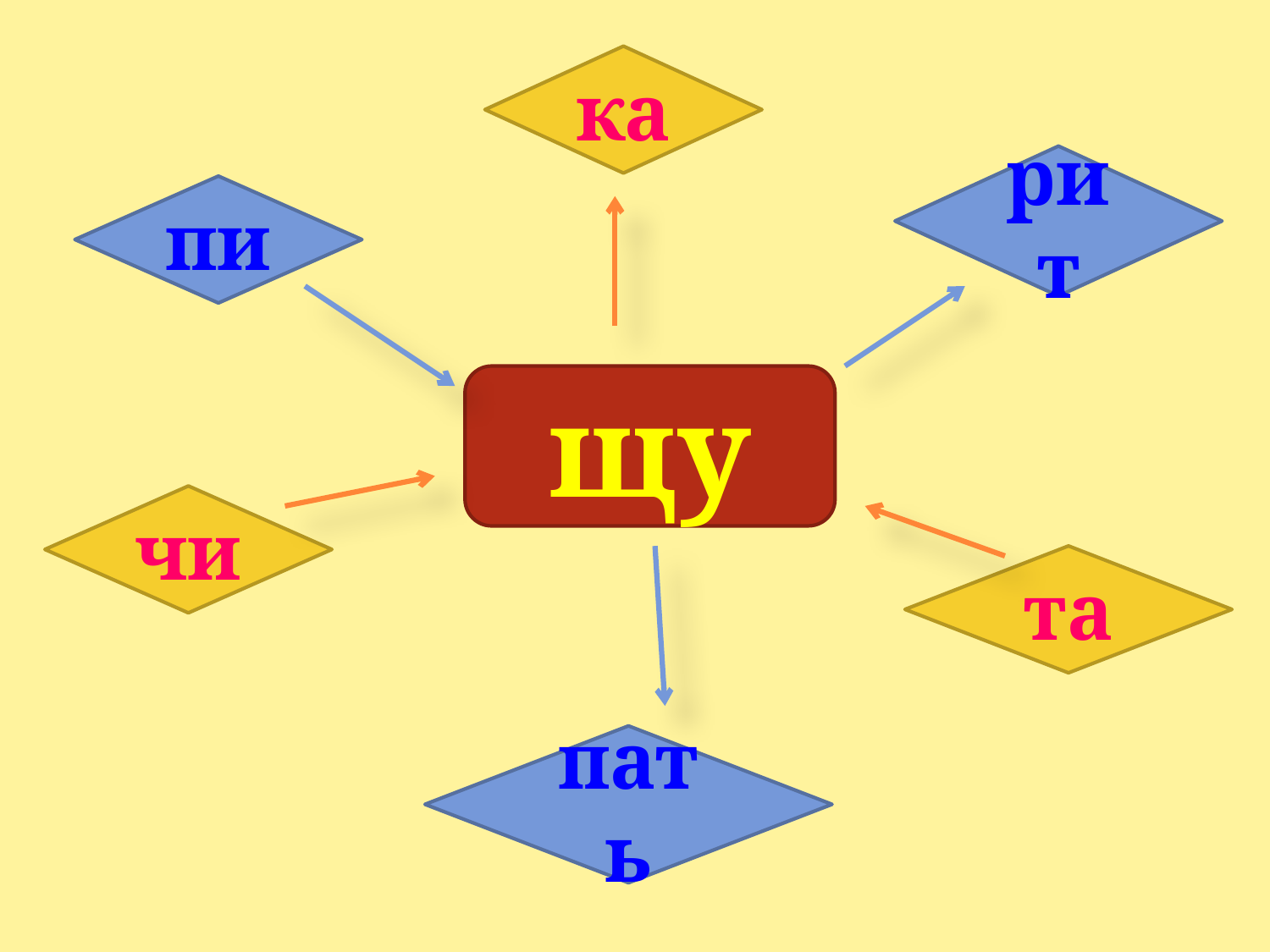

ка
рит
пи
щу
чи
та
пать